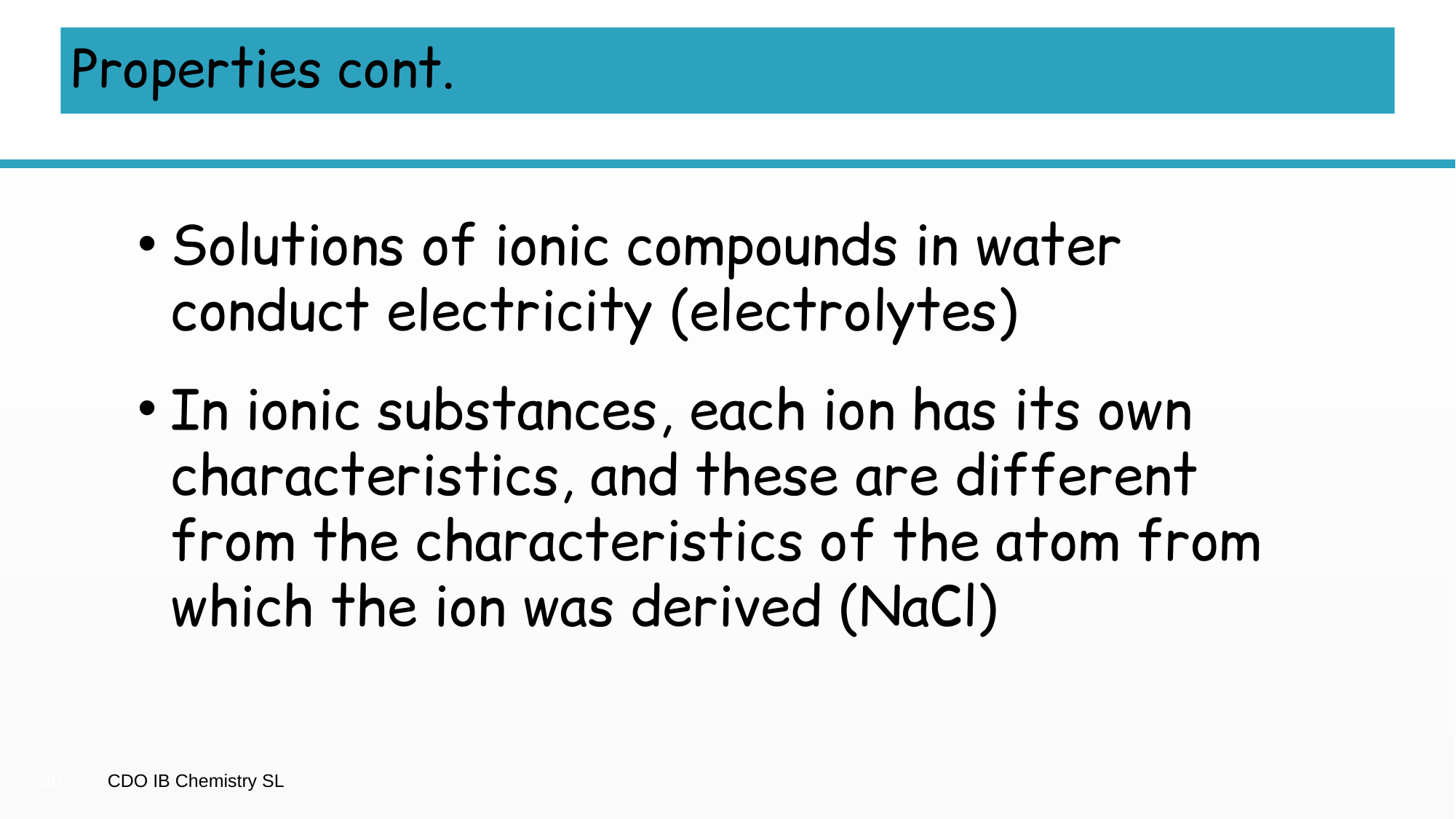

# Properties cont.
Solutions of ionic compounds in water conduct electricity (electrolytes)
In ionic substances, each ion has its own characteristics, and these are different from the characteristics of the atom from which the ion was derived (NaCl)

36
CDO IB Chemistry SL